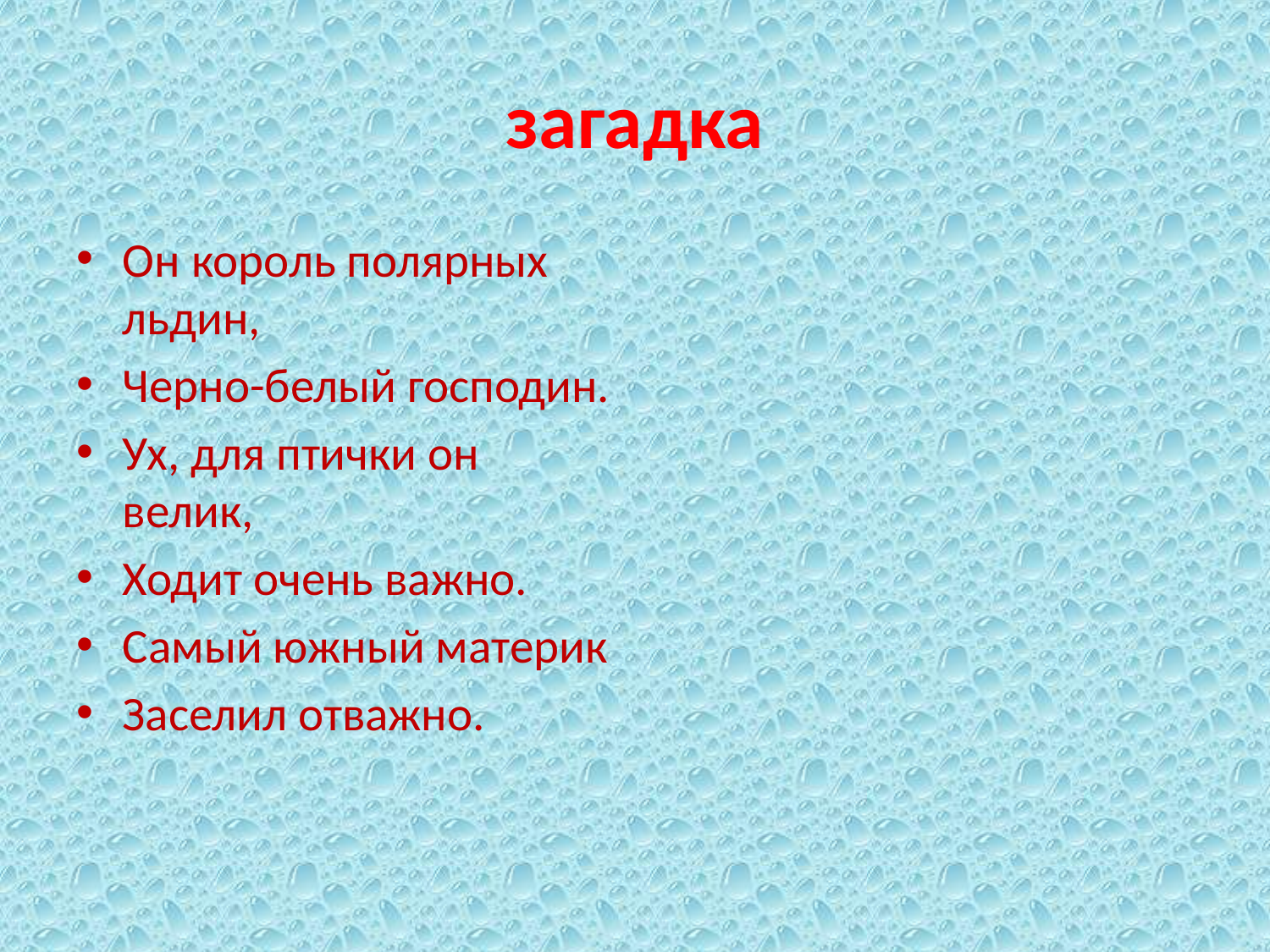

# загадка
Он король полярных льдин,
Черно-белый господин.
Ух, для птички он велик,
Ходит очень важно.
Самый южный материк
Заселил отважно.